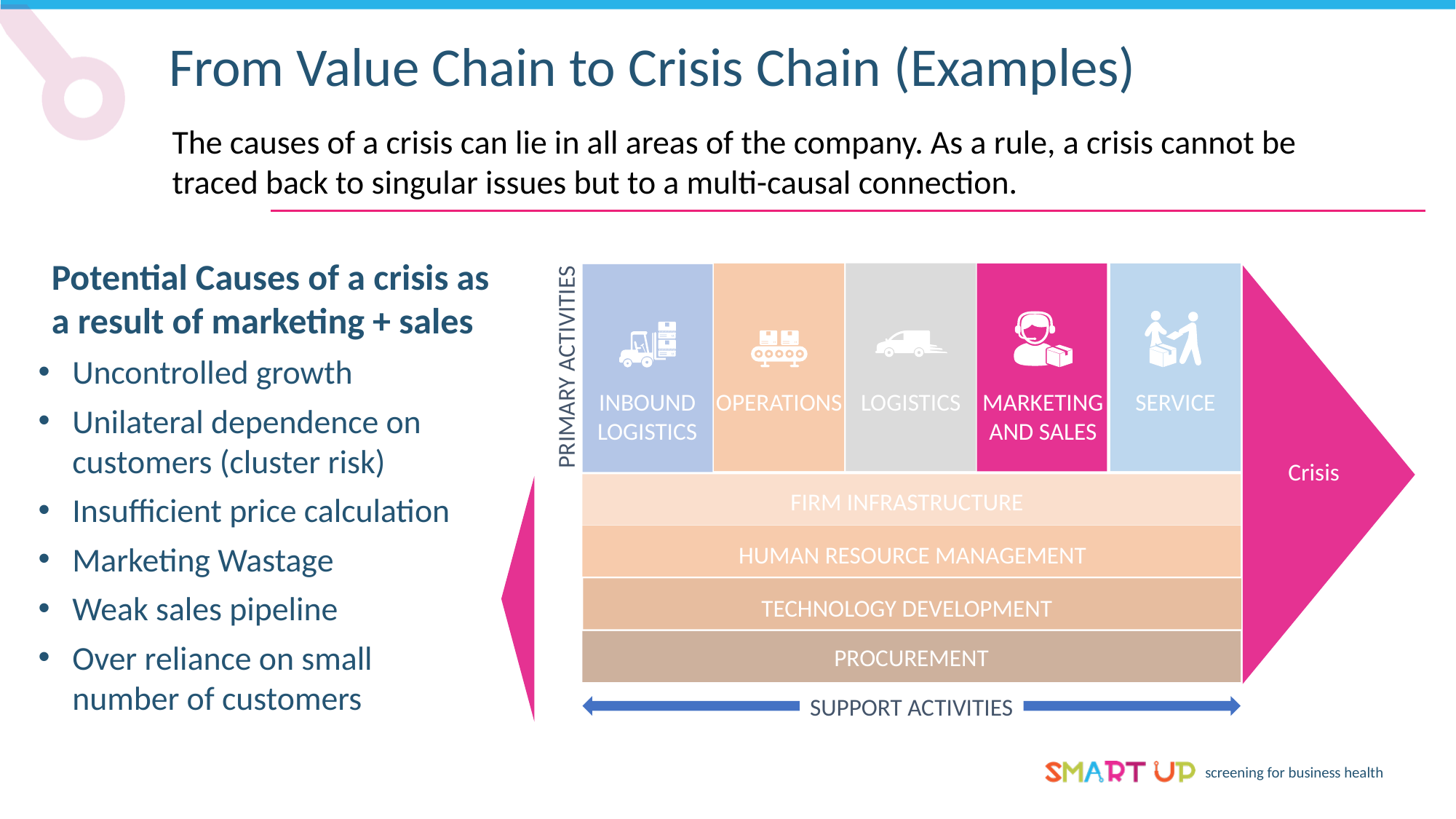

From Value Chain to Crisis Chain (Examples)
The causes of a crisis can lie in all areas of the company. As a rule, a crisis cannot be traced back to singular issues but to a multi-causal connection.
Potential Causes of a crisis as a result of marketing + sales

PRIMARY ACTIVITIES
OPERATIONS
INBOUND
LOGISTICS
LOGISTICS
MARKETING
AND SALES
SERVICE

Uncontrolled growth
Unilateral dependence on customers (cluster risk)
Insufficient price calculation
Marketing Wastage
Weak sales pipeline
Over reliance on small number of customers
Crisis

FIRM INFRASTRUCTURE
FIRM INFRASTRUCTURE

HUMAN RESOURCE MANAGEMENT
HUMAN RESOURCE MANAGEMENT

TECHNOLOGY DEVELOPMENT

PROCUREMENT
SUPPORT ACTIVITIES